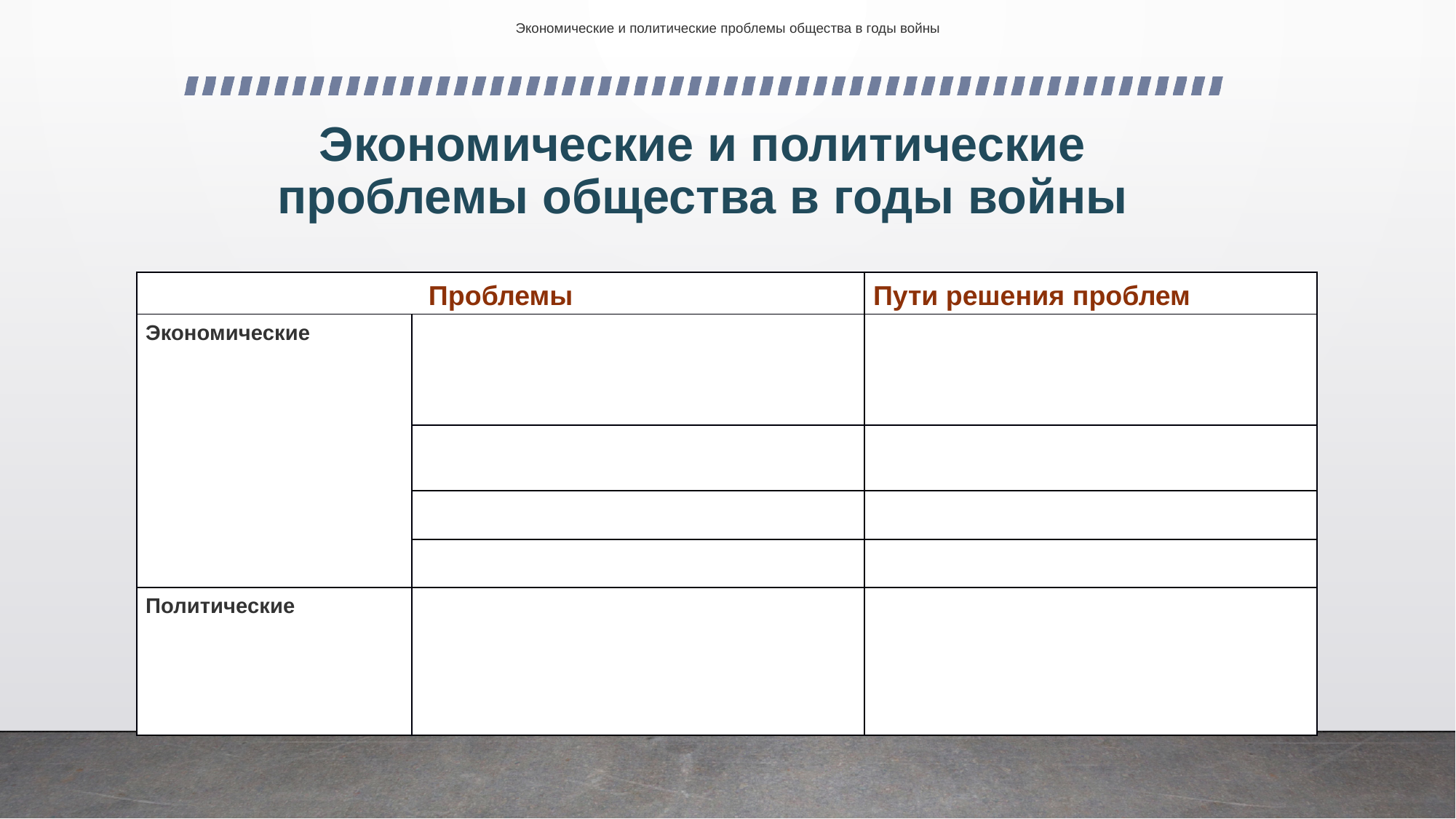

Экономические и политические проблемы общества в годы войны
# Экономические и политические проблемы общества в годы войны
| Проблемы |  | Пути решения проблем |
| --- | --- | --- |
| Экономические |  |  |
|  |  |  |
|  |  |  |
|  |  |  |
| Политические |  |  |